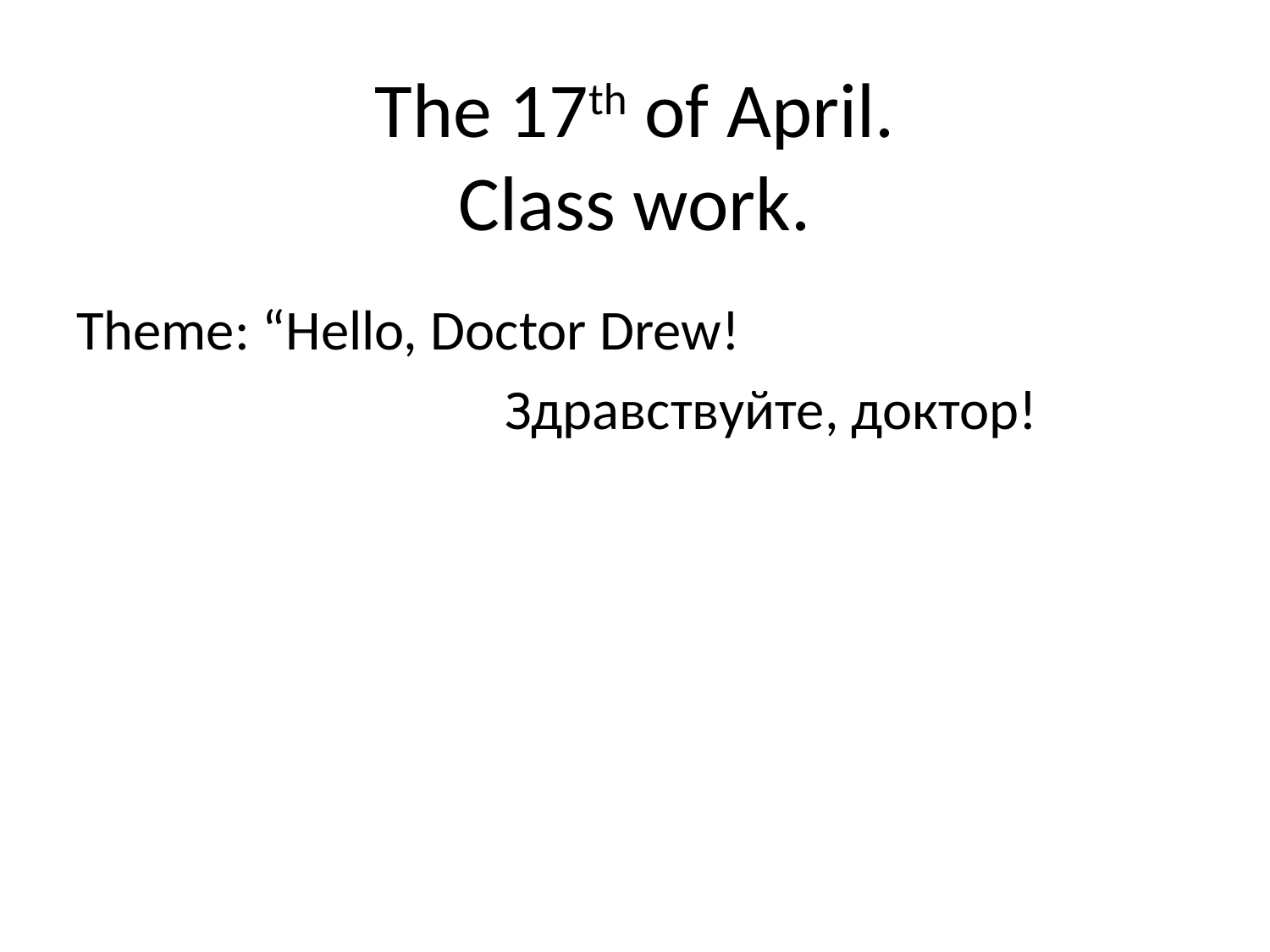

# The 17th of April. Class work.
Theme: “Hello, Doctor Drew!
				Здравствуйте, доктор!